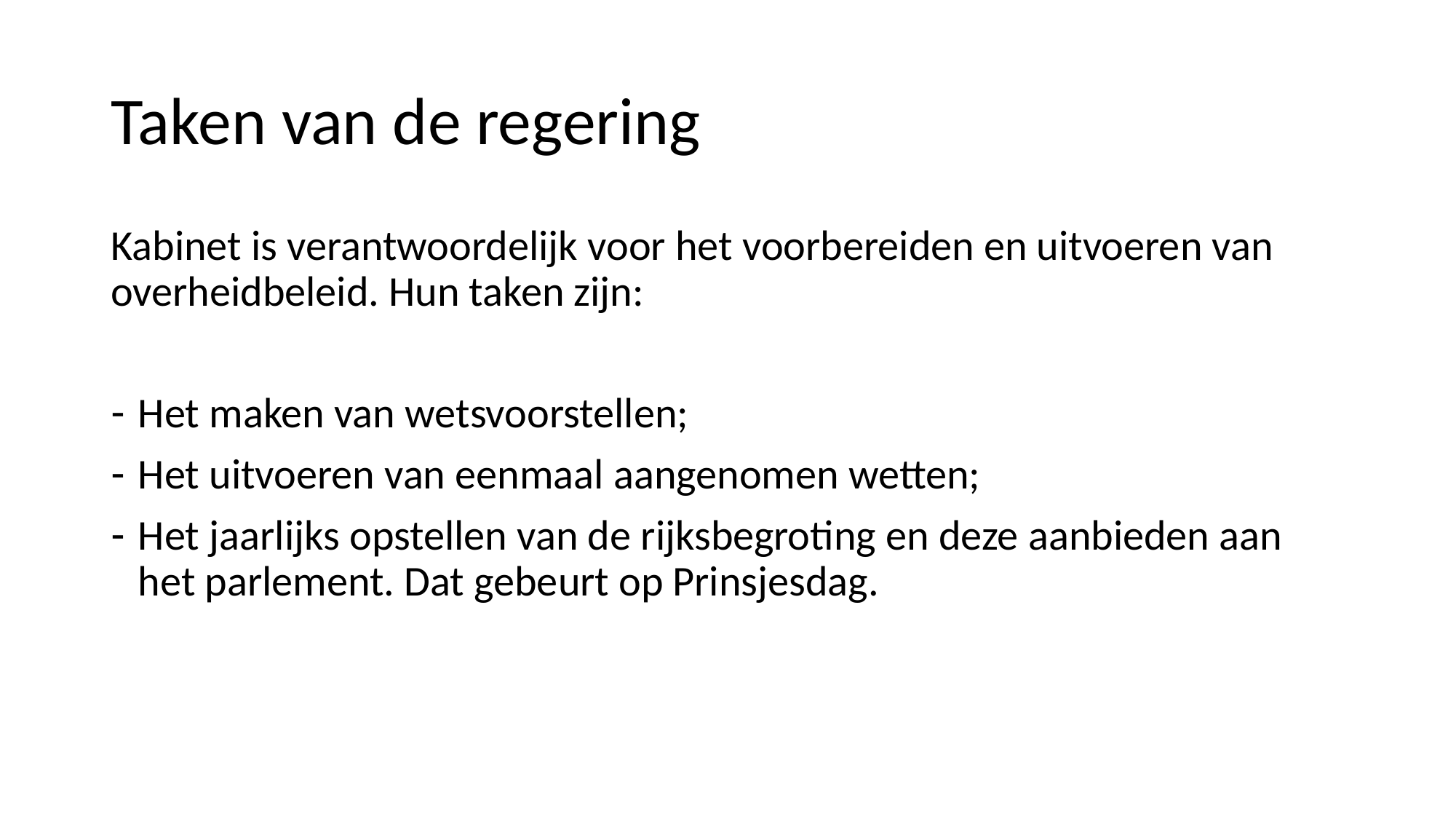

# Taken van de regering
Kabinet is verantwoordelijk voor het voorbereiden en uitvoeren van overheidbeleid. Hun taken zijn:

Het maken van wetsvoorstellen;
Het uitvoeren van eenmaal aangenomen wetten;
Het jaarlijks opstellen van de rijksbegroting en deze aanbieden aan het parlement. Dat gebeurt op Prinsjesdag.